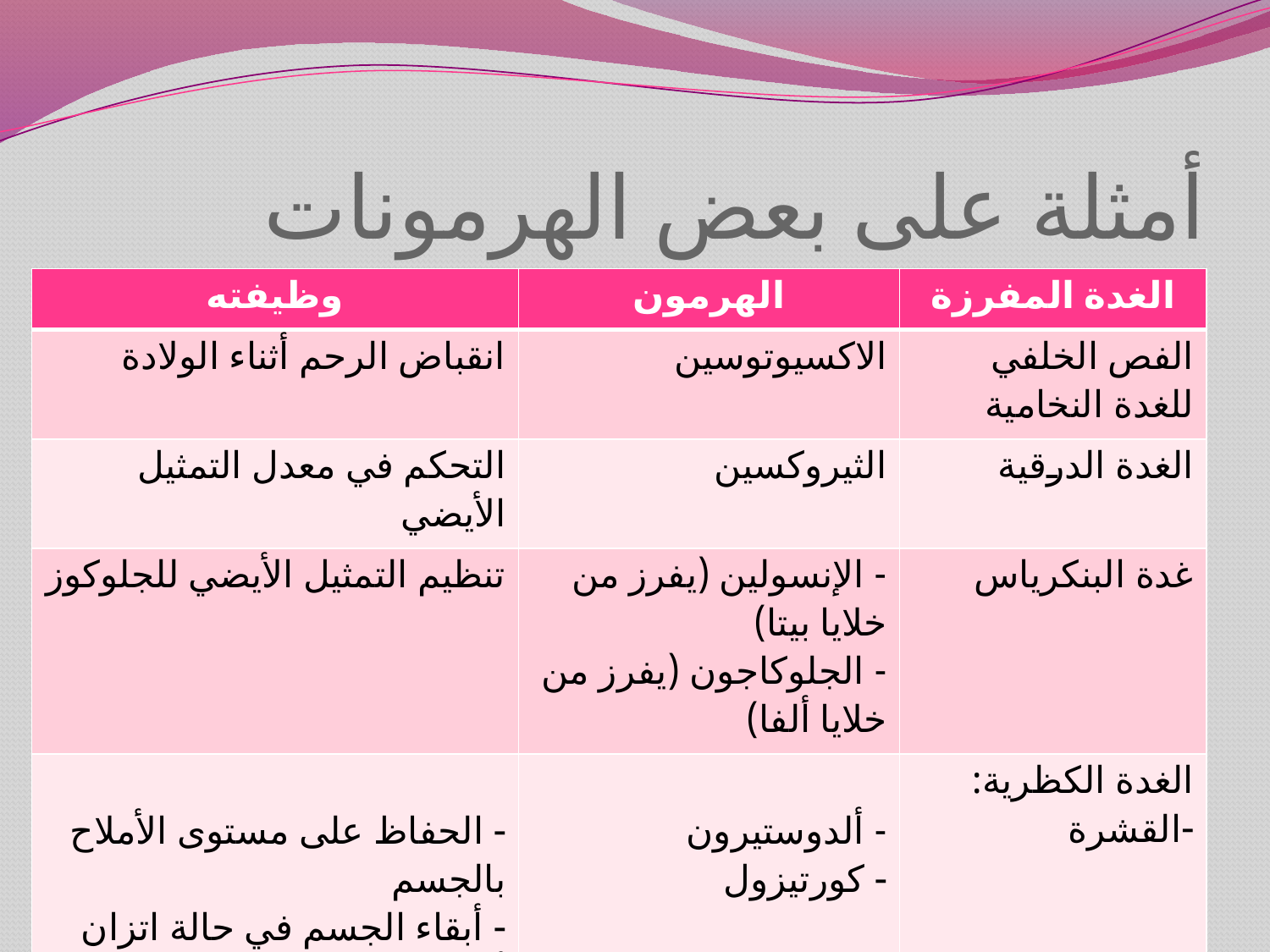

# أمثلة على بعض الهرمونات
| وظيفته | الهرمون | الغدة المفرزة |
| --- | --- | --- |
| انقباض الرحم أثناء الولادة | الاكسيوتوسين | الفص الخلفي للغدة النخامية |
| التحكم في معدل التمثيل الأيضي | الثيروكسين | الغدة الدرقية |
| تنظيم التمثيل الأيضي للجلوكوز | - الإنسولين (يفرز من خلايا بيتا) - الجلوكاجون (يفرز من خلايا ألفا) | غدة البنكرياس |
| الحفاظ على مستوى الأملاح بالجسم أبقاء الجسم في حالة اتزان أيضي أعداد الجسم في حالة الخطر | - ألدوستيرون كورتيزول أدرينالين | الغدة الكظرية: القشرة النخاع |
| تنظيم التناسل والصفات الجنسية في الإناث تنظيم التناسل والصفات الجنسية في الذكور | استروجين تستوستيرون | الغدد التناسلية: المبيض الخصية |